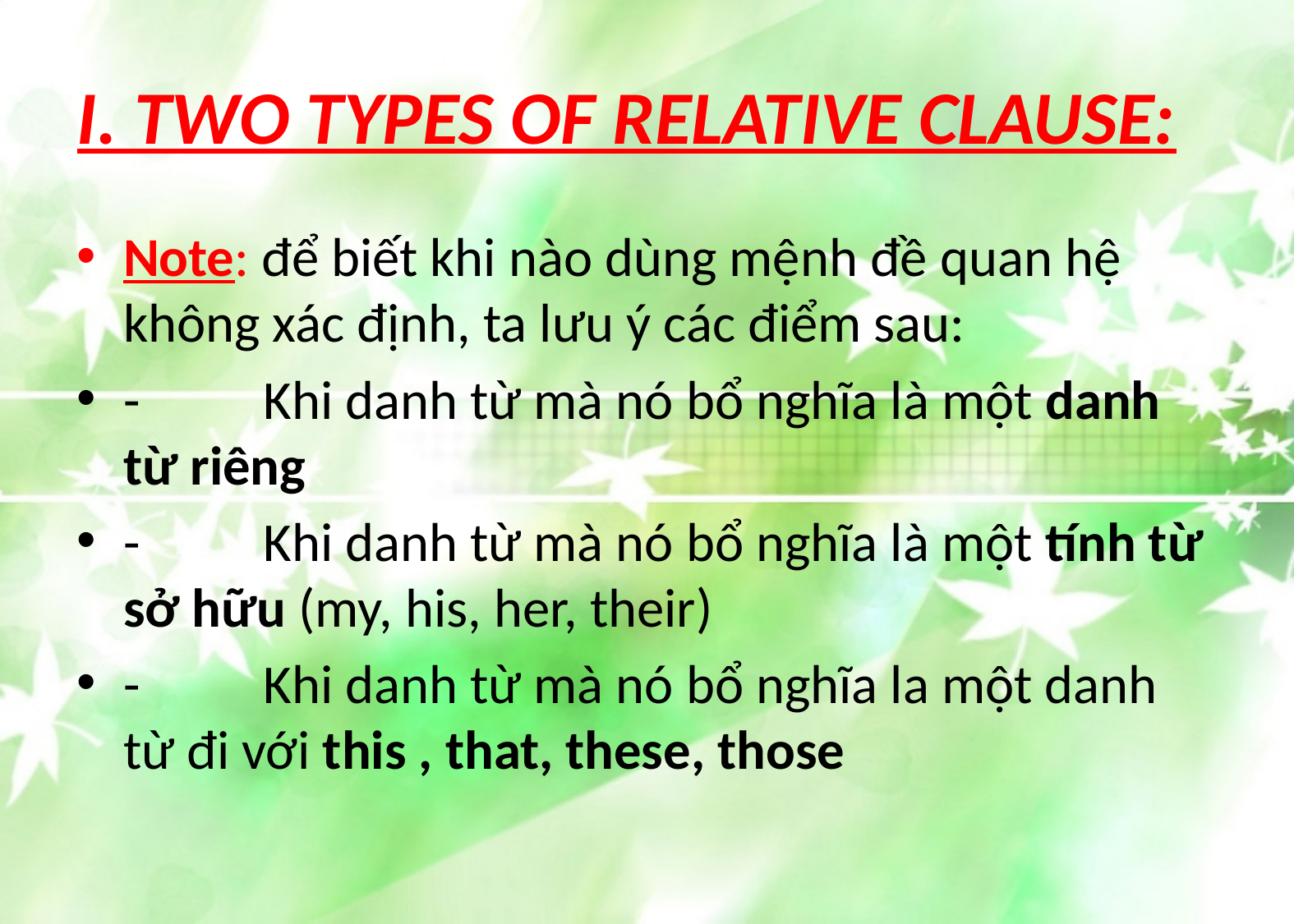

# I. TWO TYPES OF RELATIVE CLAUSE:
Note: để biết khi nào dùng mệnh đề quan hệ không xác định, ta lưu ý các điểm sau:
-          Khi danh từ mà nó bổ nghĩa là một danh từ riêng
-          Khi danh từ mà nó bổ nghĩa là một tính từ sở hữu (my, his, her, their)
-          Khi danh từ mà nó bổ nghĩa la một danh từ đi với this , that, these, those